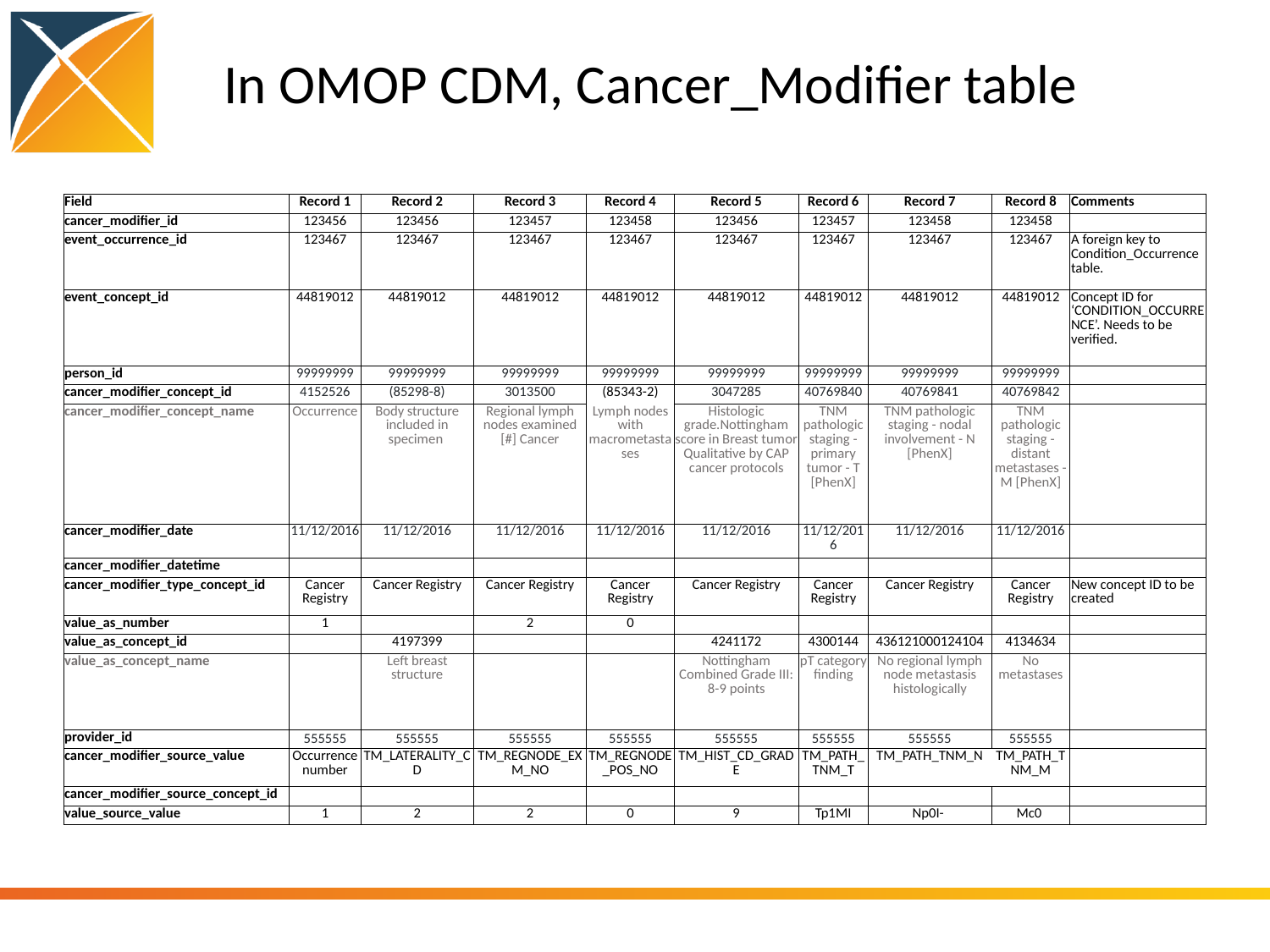

# In OMOP CDM, Cancer_Modifier table

| Field | Record 1 | Record 2 | Record 3 | Record 4 | Record 5 | Record 6 | Record 7 | Record 8 | Comments |
| --- | --- | --- | --- | --- | --- | --- | --- | --- | --- |
| cancer\_modifier\_id | 123456 | 123456 | 123457 | 123458 | 123456 | 123457 | 123458 | 123458 |  |
| event\_occurrence\_id | 123467 | 123467 | 123467 | 123467 | 123467 | 123467 | 123467 | 123467 | A foreign key to Condition\_Occurrence table. |
| event\_concept\_id | 44819012 | 44819012 | 44819012 | 44819012 | 44819012 | 44819012 | 44819012 | 44819012 | Concept ID for ‘CONDITION\_OCCURRENCE’. Needs to be verified. |
| person\_id | 99999999 | 99999999 | 99999999 | 99999999 | 99999999 | 99999999 | 99999999 | 99999999 |  |
| cancer\_modifier\_concept\_id | 4152526 | (85298-8) | 3013500 | (85343-2) | 3047285 | 40769840 | 40769841 | 40769842 |  |
| cancer\_modifier\_concept\_name | Occurrence | Body structure included in specimen | Regional lymph nodes examined [#] Cancer | Lymph nodes with macrometastases | Histologic grade.Nottingham score in Breast tumor Qualitative by CAP cancer protocols | TNM pathologic staging - primary tumor - T [PhenX] | TNM pathologic staging - nodal involvement - N [PhenX] | TNM pathologic staging - distant metastases - M [PhenX] |  |
| cancer\_modifier\_date | 11/12/2016 | 11/12/2016 | 11/12/2016 | 11/12/2016 | 11/12/2016 | 11/12/2016 | 11/12/2016 | 11/12/2016 |  |
| cancer\_modifier\_datetime |  |  |  |  |  |  |  |  |  |
| cancer\_modifier\_type\_concept\_id | Cancer Registry | Cancer Registry | Cancer Registry | Cancer Registry | Cancer Registry | Cancer Registry | Cancer Registry | Cancer Registry | New concept ID to be created |
| value\_as\_number | 1 |  | 2 | 0 |  |  |  |  |  |
| value\_as\_concept\_id |  | 4197399 |  |  | 4241172 | 4300144 | 436121000124104 | 4134634 |  |
| value\_as\_concept\_name |  | Left breast structure |  |  | Nottingham Combined Grade III: 8-9 points | pT category finding | No regional lymph node metastasis histologically | No metastases |  |
| provider\_id | 555555 | 555555 | 555555 | 555555 | 555555 | 555555 | 555555 | 555555 |  |
| cancer\_modifier\_source\_value | Occurrence number | TM\_LATERALITY\_CD | TM\_REGNODE\_EXM\_NO | TM\_REGNODE\_POS\_NO | TM\_HIST\_CD\_GRADE | TM\_PATH\_TNM\_T | TM\_PATH\_TNM\_N | TM\_PATH\_TNM\_M |  |
| cancer\_modifier\_source\_concept\_id |  |  |  |  |  |  |  |  |  |
| value\_source\_value | 1 | 2 | 2 | 0 | 9 | Tp1MI | Np0I- | Mc0 |  |